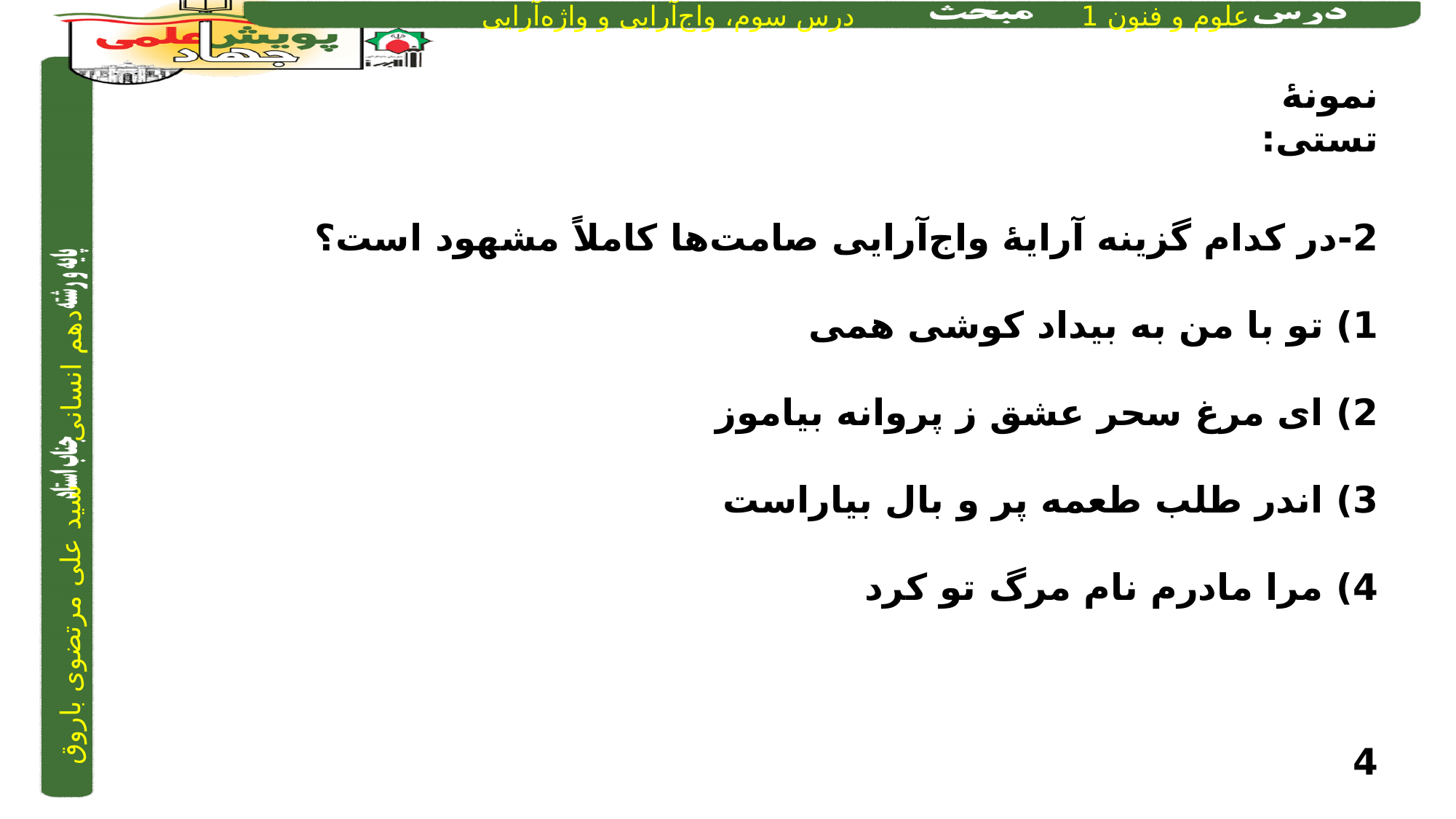

نمونۀ تستی:
2-در کدام گزینه آرایۀ واج‌آرایی صامت‌ها کاملاً مشهود است؟
1) تو با من به بیداد کوشی همی
2) ای مرغ سحر عشق ز پروانه بیاموز
3) اندر طلب طعمه پر و بال بیاراست
4) مرا مادرم نام مرگ تو کرد

4